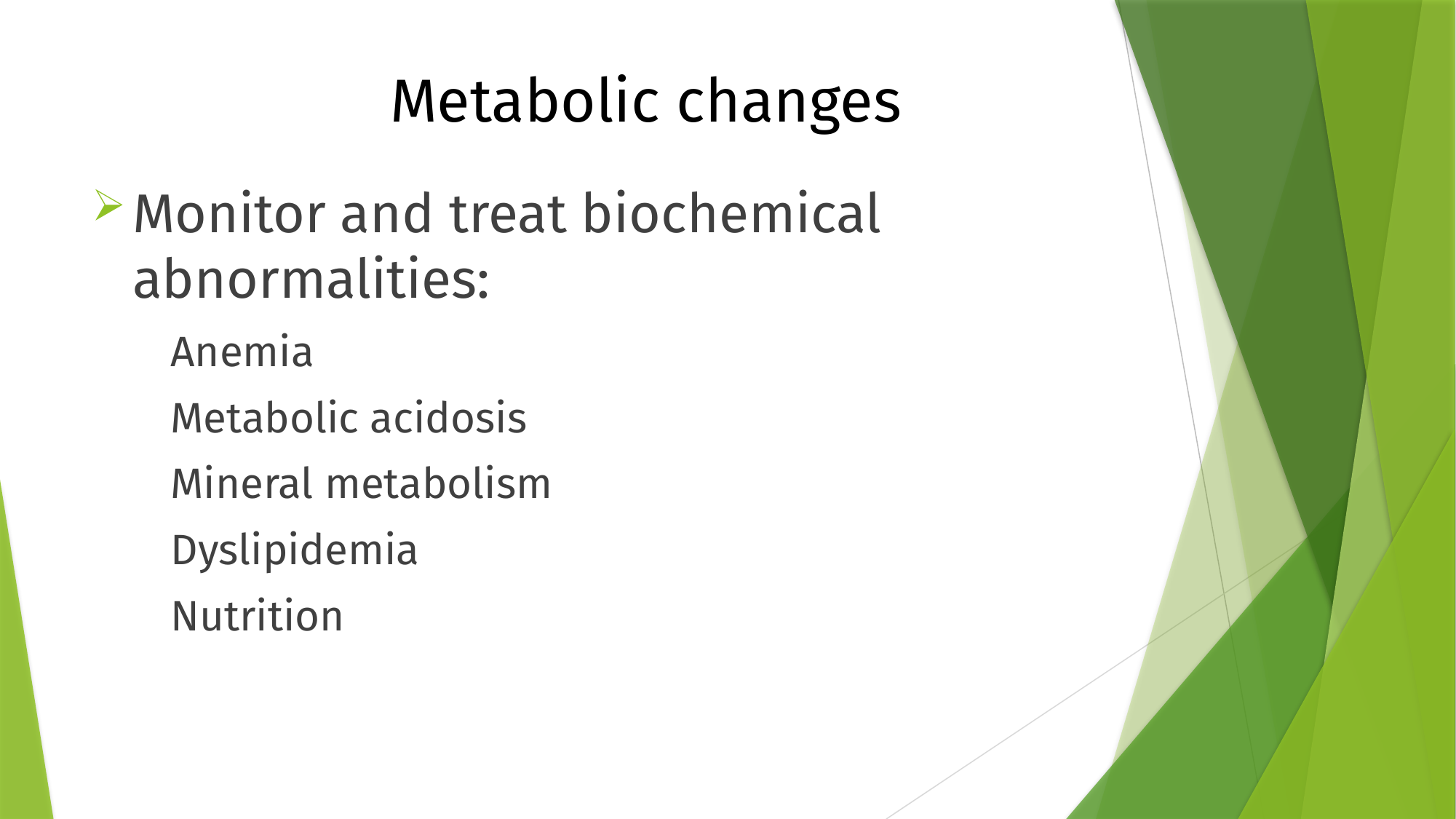

# Metabolic changes
Monitor and treat biochemical abnormalities:
       Anemia
       Metabolic acidosis
       Mineral metabolism
       Dyslipidemia
       Nutrition